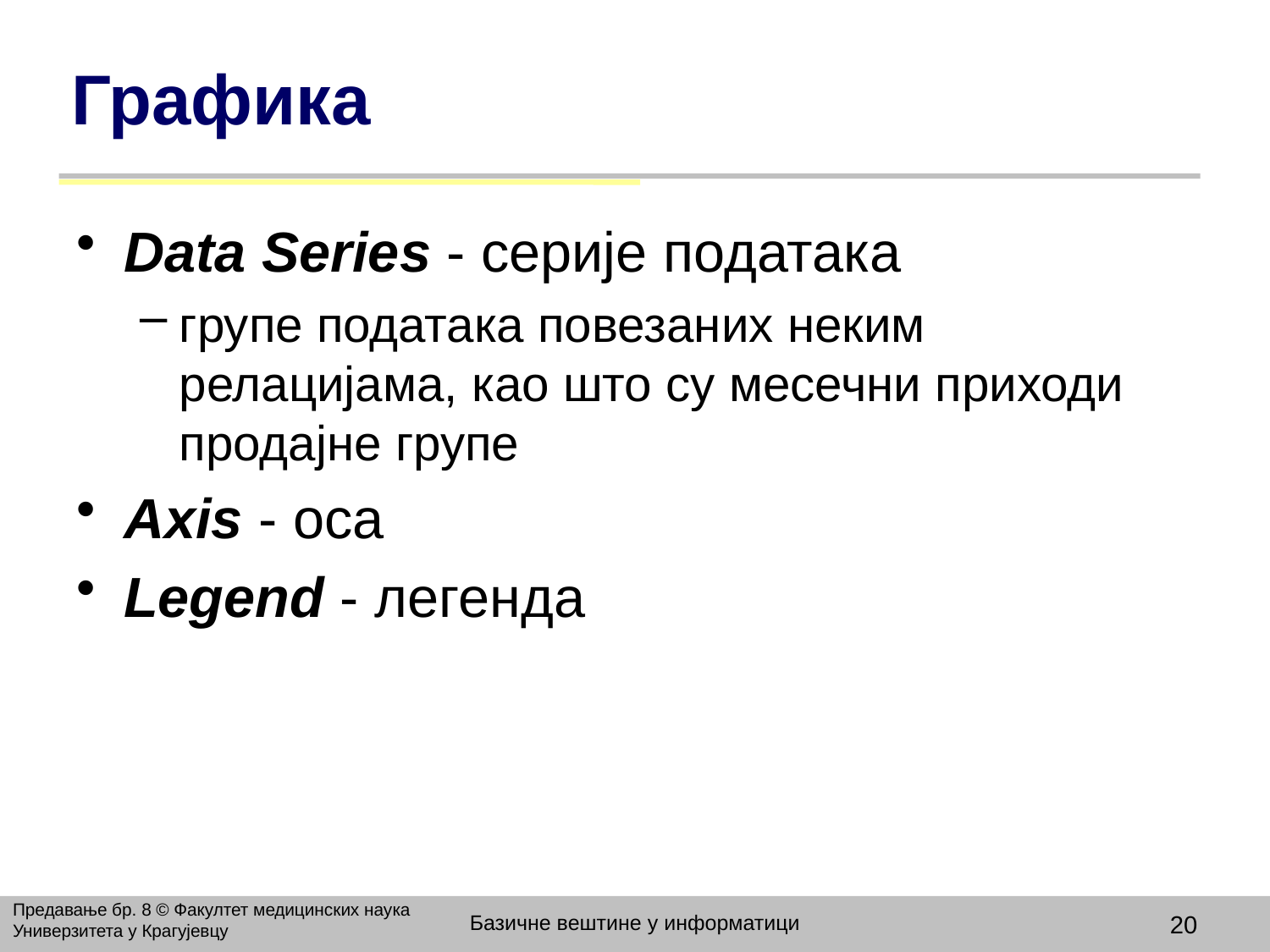

# Графика
Data Series - серије података
групе података повезаних неким релацијама, као што су месечни приходи продајне групе
Axis - оса
Legend - легенда
Предавање бр. 8 © Факултет медицинских наука Универзитета у Крагујевцу
Базичне вештине у информатици
20